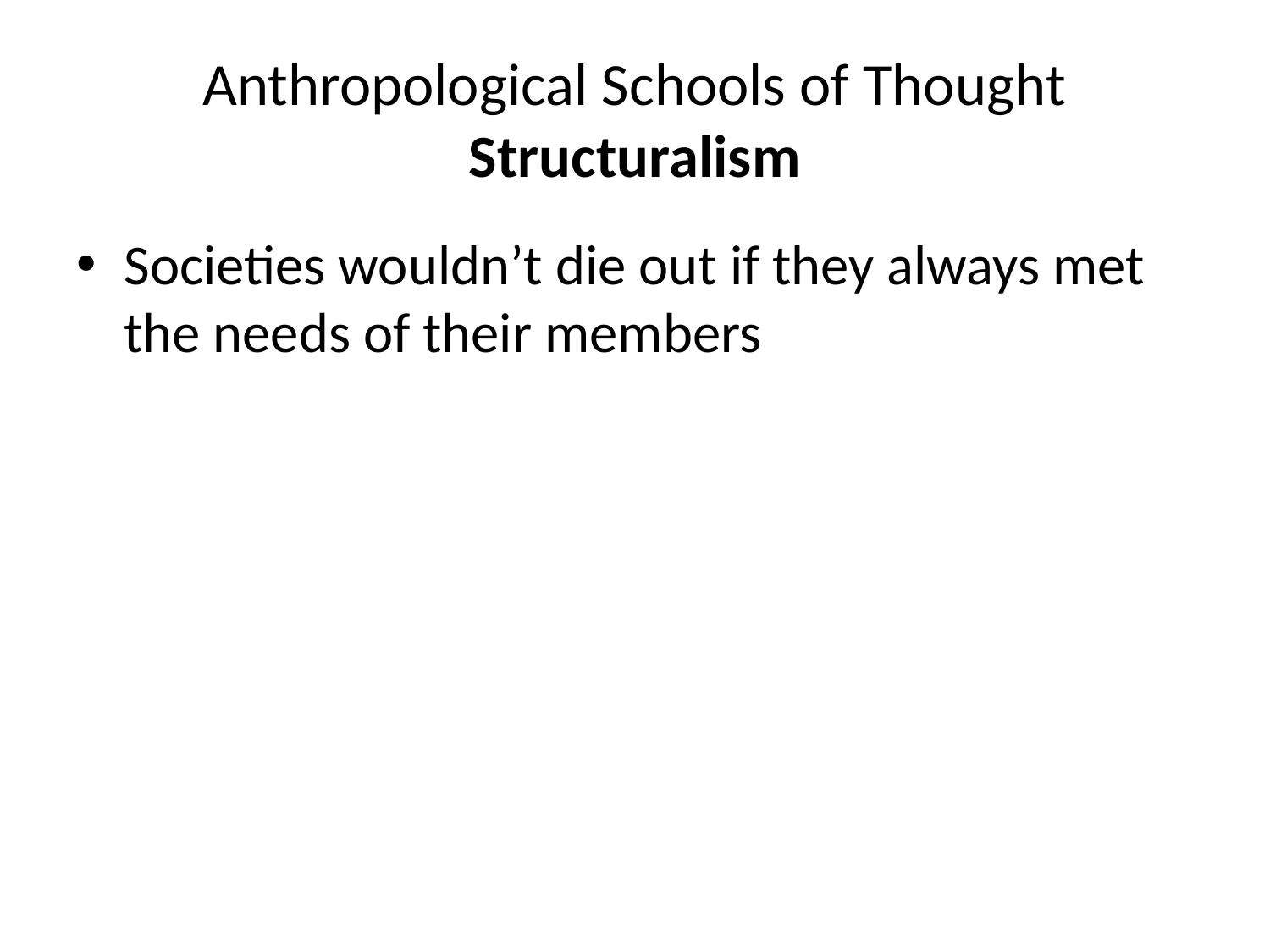

# Anthropological Schools of Thought Structuralism
Societies wouldn’t die out if they always met the needs of their members